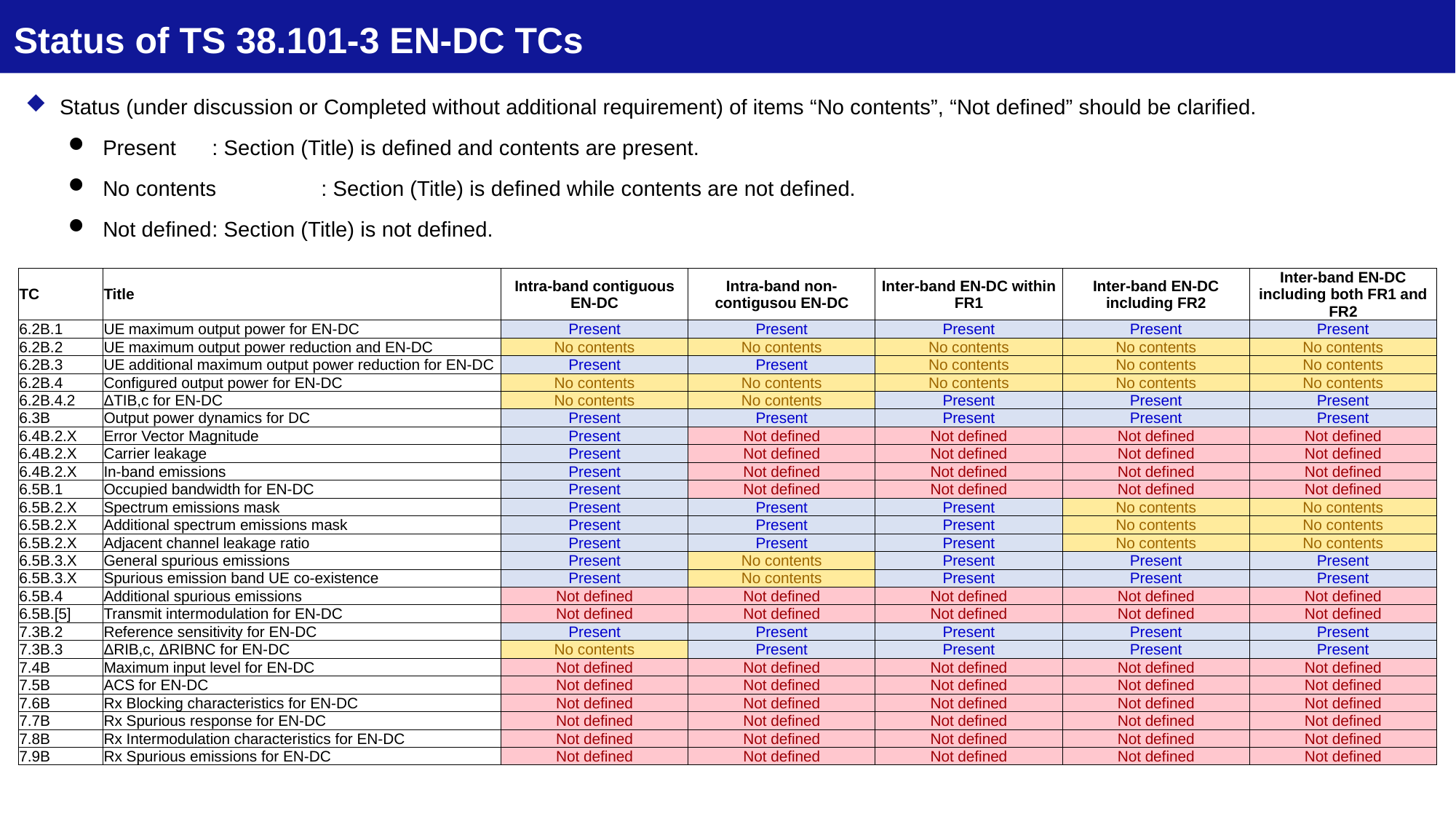

# Status of TS 38.101-3 EN-DC TCs
Status (under discussion or Completed without additional requirement) of items “No contents”, “Not defined” should be clarified.
Present	: Section (Title) is defined and contents are present.
No contents	: Section (Title) is defined while contents are not defined.
Not defined	: Section (Title) is not defined.

| TC | Title | Intra-band contiguous EN-DC | Intra-band non-contigusou EN-DC | Inter-band EN-DC within FR1 | Inter-band EN-DC including FR2 | Inter-band EN-DC including both FR1 and FR2 |
| --- | --- | --- | --- | --- | --- | --- |
| 6.2B.1 | UE maximum output power for EN-DC | Present | Present | Present | Present | Present |
| 6.2B.2 | UE maximum output power reduction and EN-DC | No contents | No contents | No contents | No contents | No contents |
| 6.2B.3 | UE additional maximum output power reduction for EN-DC | Present | Present | No contents | No contents | No contents |
| 6.2B.4 | Configured output power for EN-DC | No contents | No contents | No contents | No contents | No contents |
| 6.2B.4.2 | ΔTIB,c for EN-DC | No contents | No contents | Present | Present | Present |
| 6.3B | Output power dynamics for DC | Present | Present | Present | Present | Present |
| 6.4B.2.X | Error Vector Magnitude | Present | Not defined | Not defined | Not defined | Not defined |
| 6.4B.2.X | Carrier leakage | Present | Not defined | Not defined | Not defined | Not defined |
| 6.4B.2.X | In-band emissions | Present | Not defined | Not defined | Not defined | Not defined |
| 6.5B.1 | Occupied bandwidth for EN-DC | Present | Not defined | Not defined | Not defined | Not defined |
| 6.5B.2.X | Spectrum emissions mask | Present | Present | Present | No contents | No contents |
| 6.5B.2.X | Additional spectrum emissions mask | Present | Present | Present | No contents | No contents |
| 6.5B.2.X | Adjacent channel leakage ratio | Present | Present | Present | No contents | No contents |
| 6.5B.3.X | General spurious emissions | Present | No contents | Present | Present | Present |
| 6.5B.3.X | Spurious emission band UE co-existence | Present | No contents | Present | Present | Present |
| 6.5B.4 | Additional spurious emissions | Not defined | Not defined | Not defined | Not defined | Not defined |
| 6.5B.[5] | Transmit intermodulation for EN-DC | Not defined | Not defined | Not defined | Not defined | Not defined |
| 7.3B.2 | Reference sensitivity for EN-DC | Present | Present | Present | Present | Present |
| 7.3B.3 | ΔRIB,c, ΔRIBNC for EN-DC | No contents | Present | Present | Present | Present |
| 7.4B | Maximum input level for EN-DC | Not defined | Not defined | Not defined | Not defined | Not defined |
| 7.5B | ACS for EN-DC | Not defined | Not defined | Not defined | Not defined | Not defined |
| 7.6B | Rx Blocking characteristics for EN-DC | Not defined | Not defined | Not defined | Not defined | Not defined |
| 7.7B | Rx Spurious response for EN-DC | Not defined | Not defined | Not defined | Not defined | Not defined |
| 7.8B | Rx Intermodulation characteristics for EN-DC | Not defined | Not defined | Not defined | Not defined | Not defined |
| 7.9B | Rx Spurious emissions for EN-DC | Not defined | Not defined | Not defined | Not defined | Not defined |